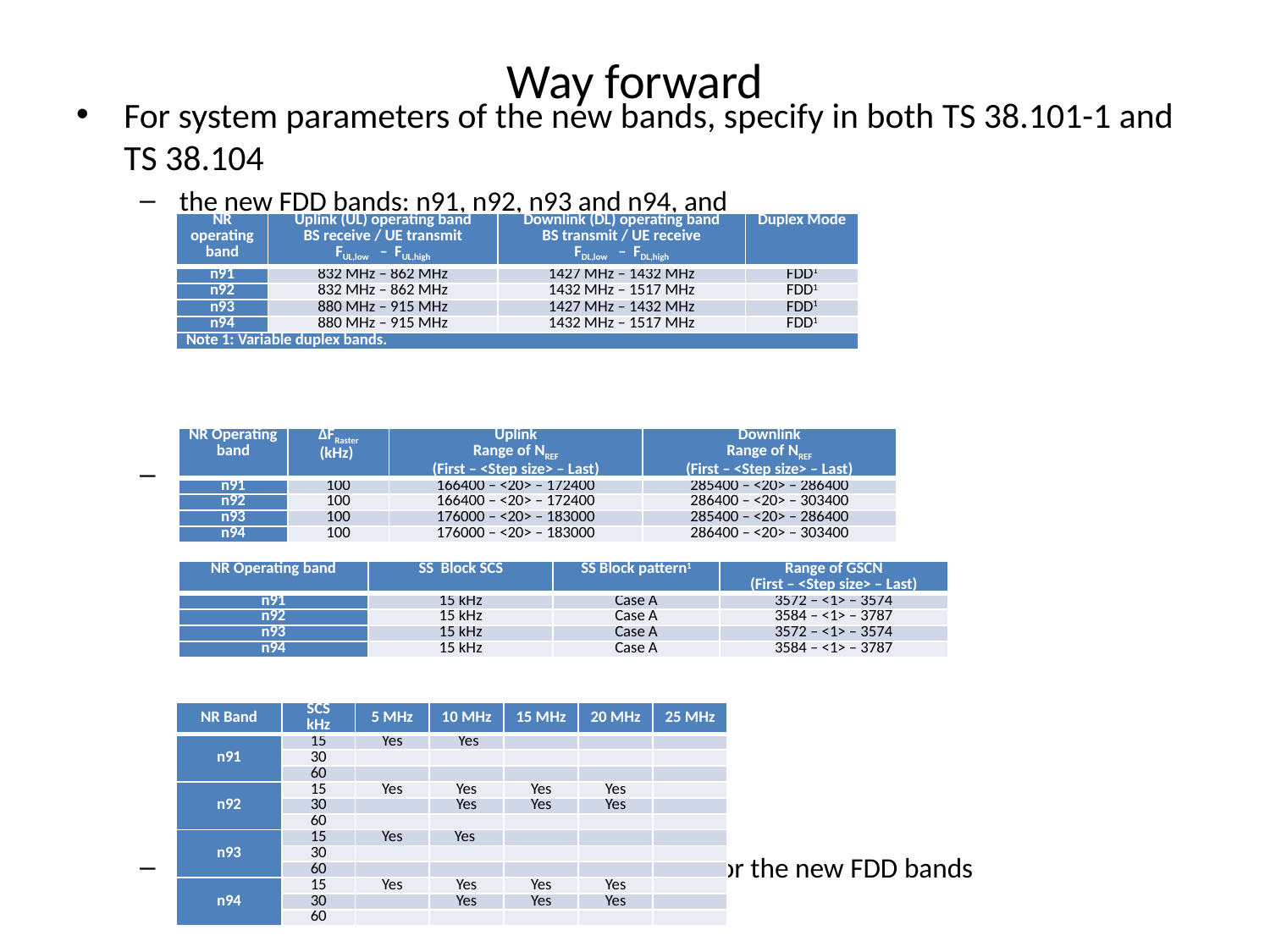

# Way forward
For system parameters of the new bands, specify in both TS 38.101-1 and TS 38.104
the new FDD bands: n91, n92, n93 and n94, and

the channel raster and sync raster per new FDD bands, and

the supported channel BW and supported SCS for the new FDD bands

| NR operating band | Uplink (UL) operating band BS receive / UE transmit FUL,low – FUL,high | Downlink (DL) operating band BS transmit / UE receive FDL,low – FDL,high | Duplex Mode |
| --- | --- | --- | --- |
| n91 | 832 MHz – 862 MHz | 1427 MHz – 1432 MHz | FDD1 |
| n92 | 832 MHz – 862 MHz | 1432 MHz – 1517 MHz | FDD1 |
| n93 | 880 MHz – 915 MHz | 1427 MHz – 1432 MHz | FDD1 |
| n94 | 880 MHz – 915 MHz | 1432 MHz – 1517 MHz | FDD1 |
| Note 1: Variable duplex bands. |  |  |  |
| NR Operating band | ΔFRaster (kHz) | Uplink Range of NREF (First – <Step size> – Last) | Downlink Range of NREF (First – <Step size> – Last) |
| --- | --- | --- | --- |
| n91 | 100 | 166400 – <20> – 172400 | 285400 – <20> – 286400 |
| n92 | 100 | 166400 – <20> – 172400 | 286400 – <20> – 303400 |
| n93 | 100 | 176000 – <20> – 183000 | 285400 – <20> – 286400 |
| n94 | 100 | 176000 – <20> – 183000 | 286400 – <20> – 303400 |
| NR Operating band | SS Block SCS | SS Block pattern1 | Range of GSCN (First – <Step size> – Last) |
| --- | --- | --- | --- |
| n91 | 15 kHz | Case A | 3572 – <1> – 3574 |
| n92 | 15 kHz | Case A | 3584 – <1> – 3787 |
| n93 | 15 kHz | Case A | 3572 – <1> – 3574 |
| n94 | 15 kHz | Case A | 3584 – <1> – 3787 |
| NR Band | SCS kHz | 5 MHz | 10 MHz | 15 MHz | 20 MHz | 25 MHz |
| --- | --- | --- | --- | --- | --- | --- |
| n91 | 15 | Yes | Yes |  |  |  |
|  | 30 |  |  |  |  |  |
|  | 60 |  |  |  |  |  |
| n92 | 15 | Yes | Yes | Yes | Yes |  |
|  | 30 |  | Yes | Yes | Yes |  |
|  | 60 |  |  |  |  |  |
| n93 | 15 | Yes | Yes |  |  |  |
|  | 30 |  |  |  |  |  |
|  | 60 |  |  |  |  |  |
| n94 | 15 | Yes | Yes | Yes | Yes |  |
|  | 30 |  | Yes | Yes | Yes |  |
|  | 60 |  |  |  |  |  |